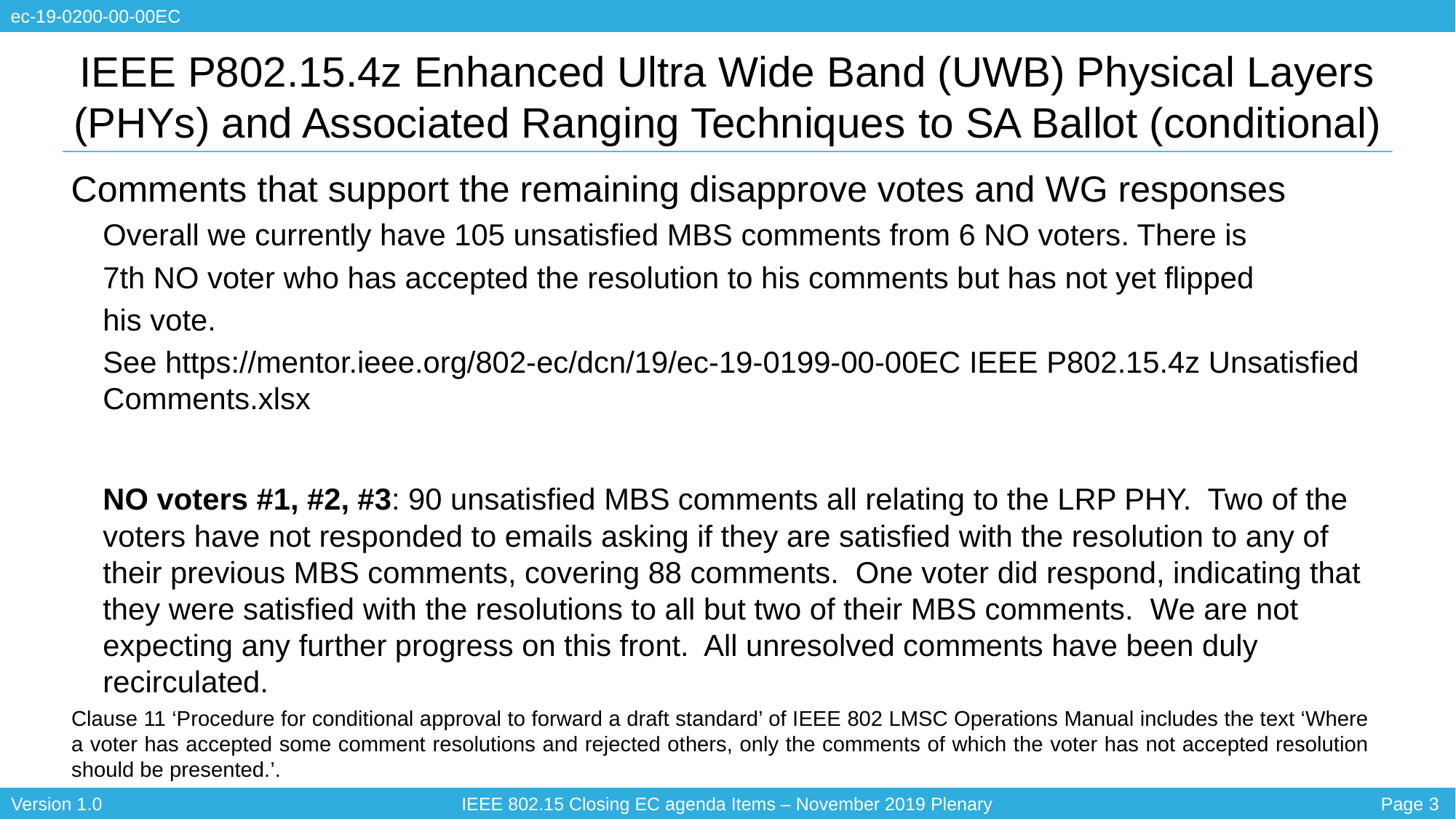

# IEEE P802.15.4z Enhanced Ultra Wide Band (UWB) Physical Layers (PHYs) and Associated Ranging Techniques to SA Ballot (conditional)
Comments that support the remaining disapprove votes and WG responses
Overall we currently have 105 unsatisfied MBS comments from 6 NO voters. There is
7th NO voter who has accepted the resolution to his comments but has not yet flipped
his vote.
See https://mentor.ieee.org/802-ec/dcn/19/ec-19-0199-00-00EC IEEE P802.15.4z Unsatisfied Comments.xlsx

NO voters #1, #2, #3: 90 unsatisfied MBS comments all relating to the LRP PHY.  Two of the voters have not responded to emails asking if they are satisfied with the resolution to any of their previous MBS comments, covering 88 comments.  One voter did respond, indicating that they were satisfied with the resolutions to all but two of their MBS comments.  We are not expecting any further progress on this front.  All unresolved comments have been duly recirculated.

Clause 11 ‘Procedure for conditional approval to forward a draft standard’ of IEEE 802 LMSC Operations Manual includes the text ‘Where a voter has accepted some comment resolutions and rejected others, only the comments of which the voter has not accepted resolution should be presented.’.